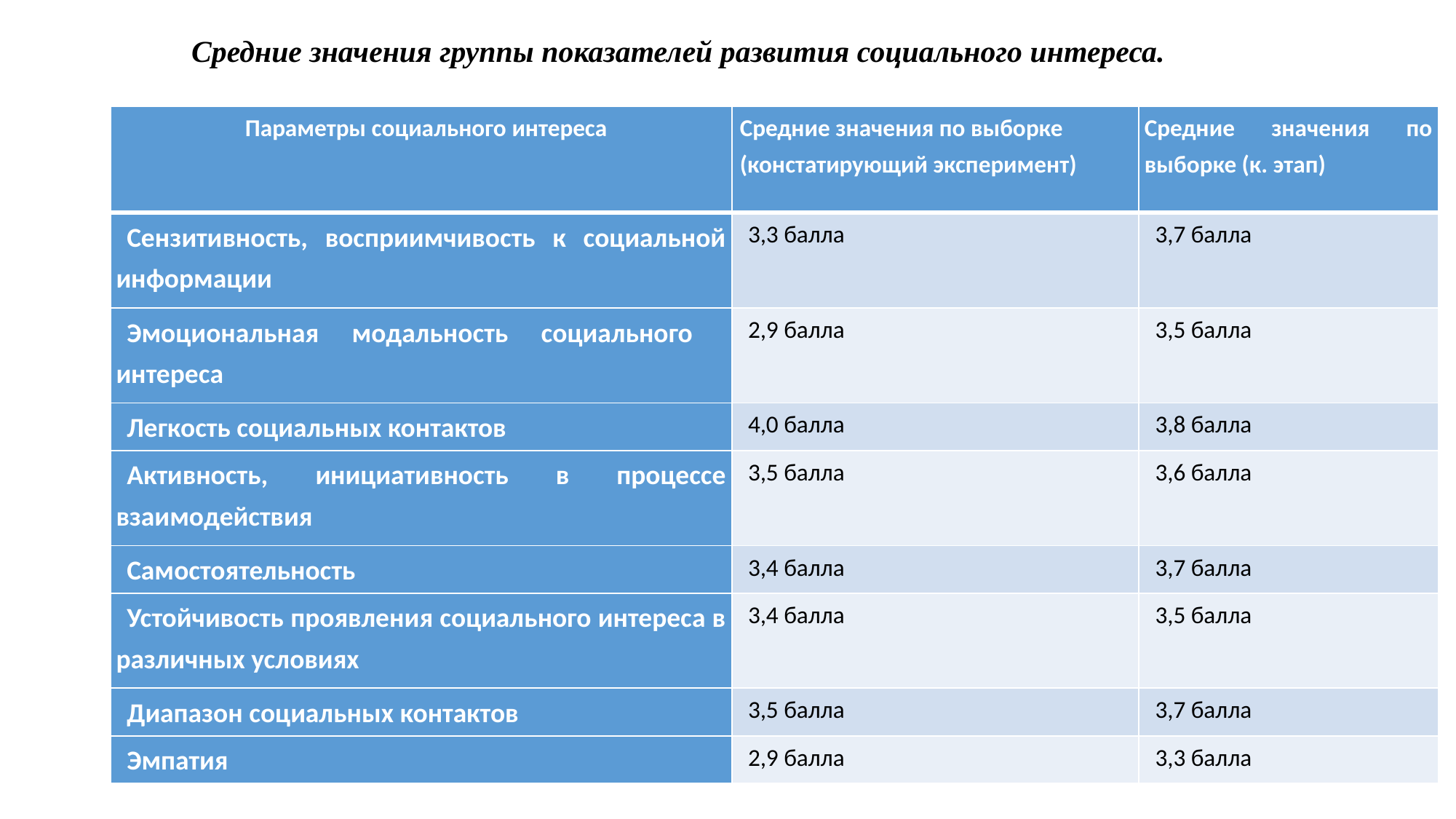

Средние значения группы показателей развития социального интереса.
| Параметры социального интереса | Средние значения по выборке (констатирующий эксперимент) | Средние значения по выборке (к. этап) |
| --- | --- | --- |
| Сензитивность, восприимчивость к социальной информации | 3,3 балла | 3,7 балла |
| Эмоциональная модальность социального интереса | 2,9 балла | 3,5 балла |
| Легкость социальных контактов | 4,0 балла | 3,8 балла |
| Активность, инициативность в процессе взаимодействия | 3,5 балла | 3,6 балла |
| Самостоятельность | 3,4 балла | 3,7 балла |
| Устойчивость проявления социального интереса в различных условиях | 3,4 балла | 3,5 балла |
| Диапазон социальных контактов | 3,5 балла | 3,7 балла |
| Эмпатия | 2,9 балла | 3,3 балла |